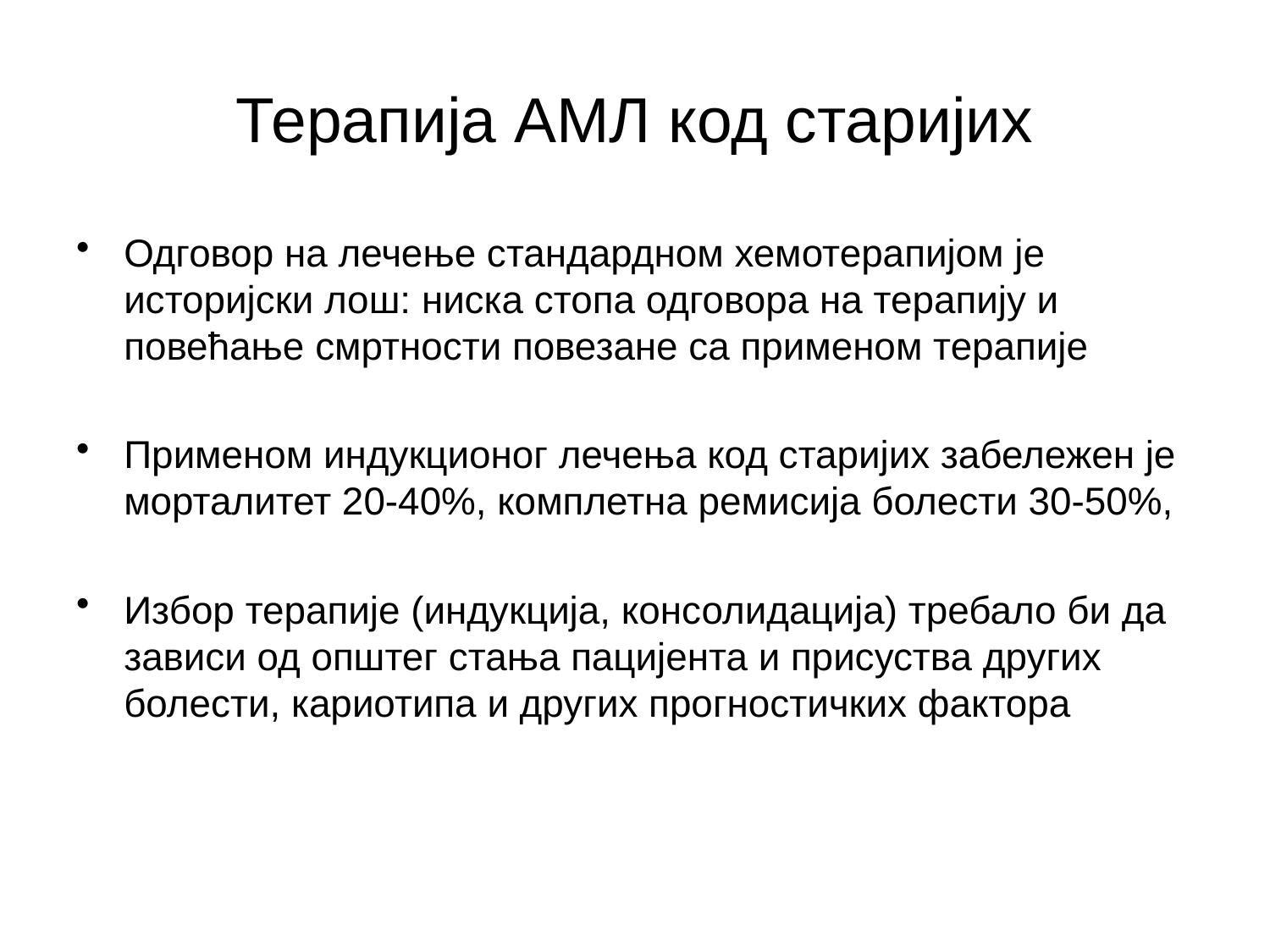

# Терапија АМЛ код старијих
Одговор на лечење стандардном хемотерапијом је историјски лош: ниска стопа одговора на терапију и повећање смртности повезане са применом терапије

Применом индукционог лечења код старијих забележен је морталитет 20-40%, комплетна ремисија болести 30-50%,

Избор терапије (индукција, консолидација) требало би да зависи од општег стања пацијента и присуства других болести, кариотипа и других прогностичких фактора